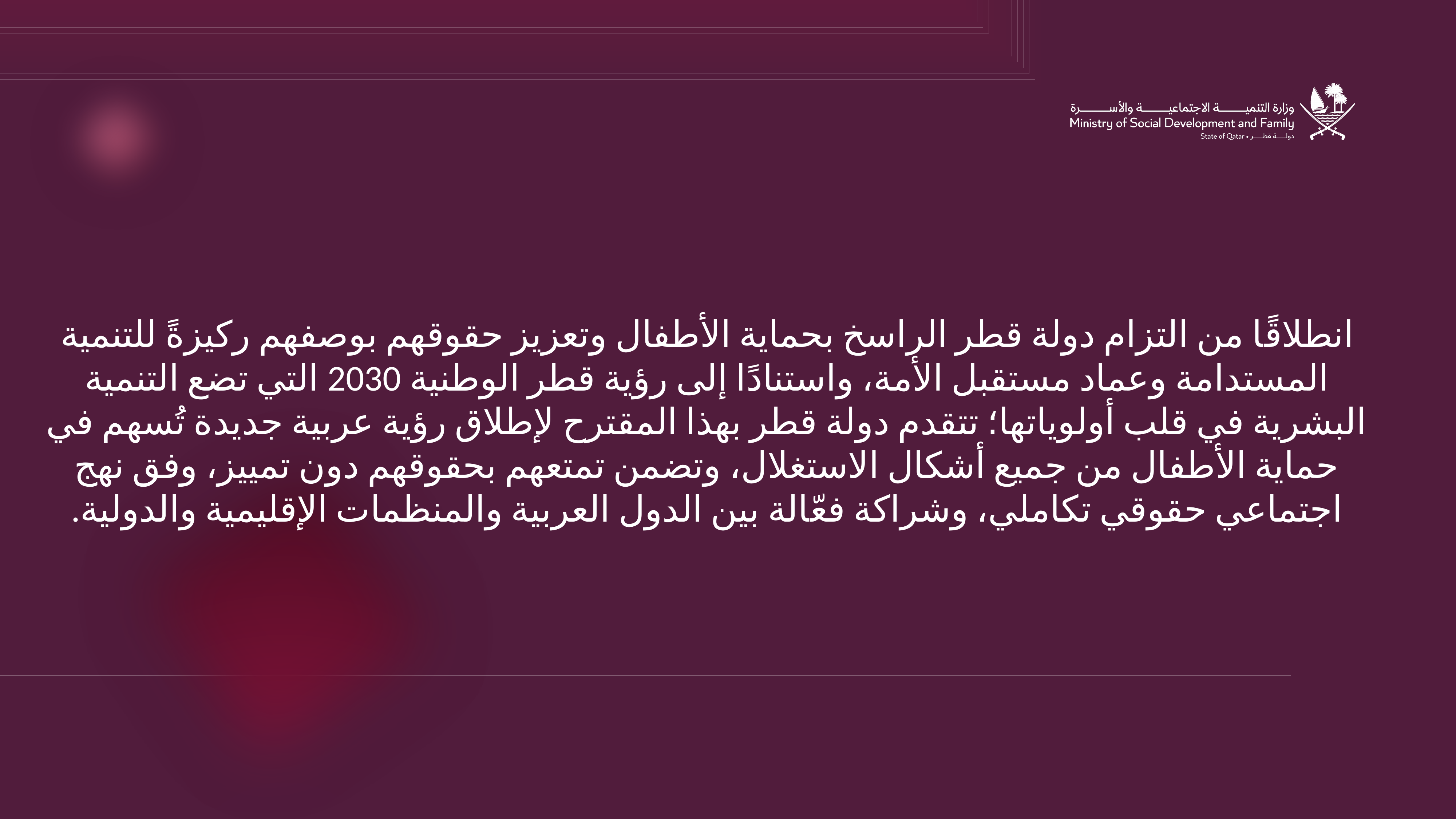

# انطلاقًا من التزام دولة قطر الراسخ بحماية الأطفال وتعزيز حقوقهم بوصفهم ركيزةً للتنمية المستدامة وعماد مستقبل الأمة، واستنادًا إلى رؤية قطر الوطنية 2030 التي تضع التنمية البشرية في قلب أولوياتها؛ تتقدم دولة قطر بهذا المقترح لإطلاق رؤية عربية جديدة تُسهم في حماية الأطفال من جميع أشكال الاستغلال، وتضمن تمتعهم بحقوقهم دون تمييز، وفق نهج اجتماعي حقوقي تكاملي، وشراكة فعّالة بين الدول العربية والمنظمات الإقليمية والدولية.